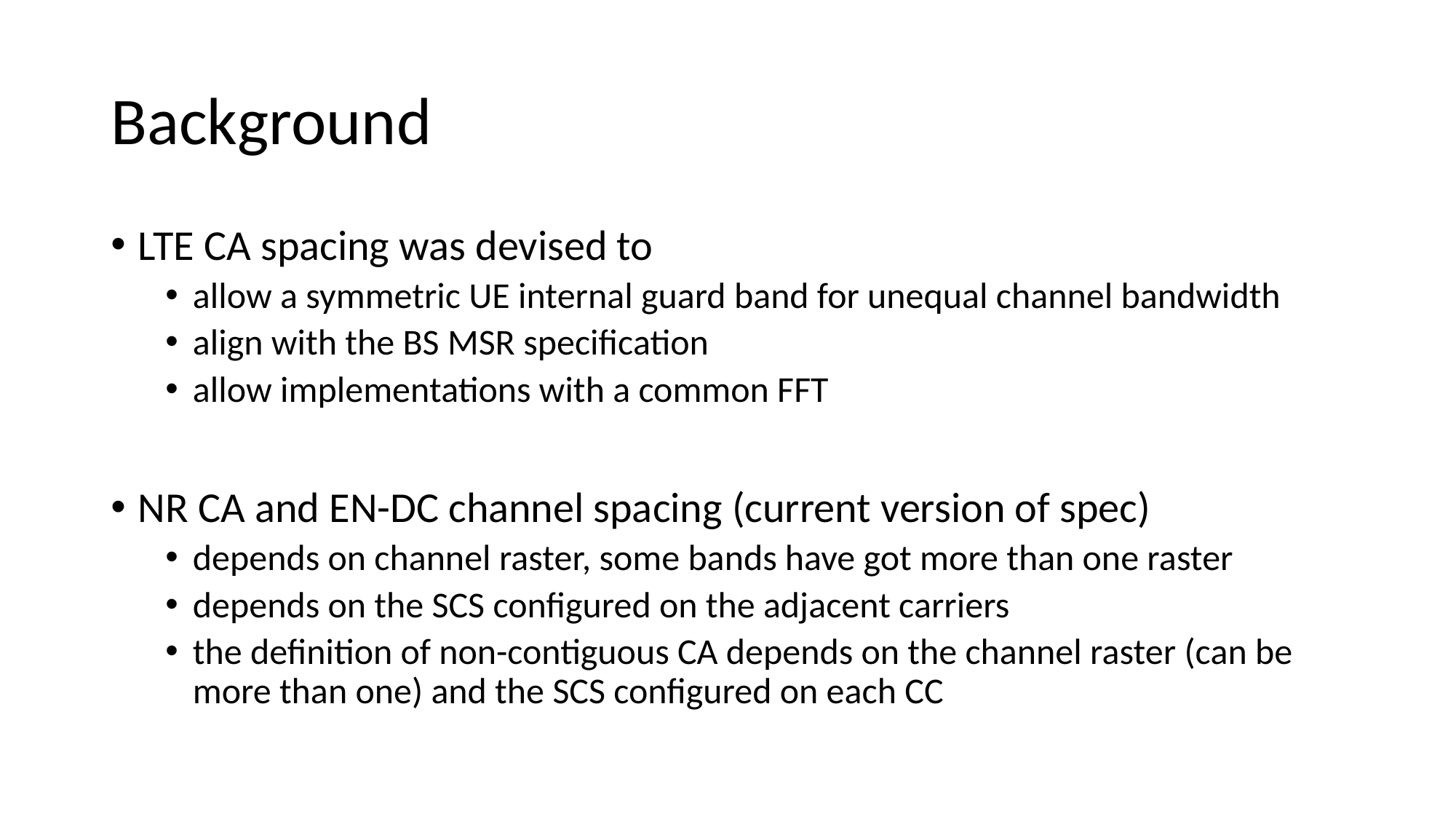

# Background
LTE CA spacing was devised to
allow a symmetric UE internal guard band for unequal channel bandwidth
align with the BS MSR specification
allow implementations with a common FFT

NR CA and EN-DC channel spacing (current version of spec)
depends on channel raster, some bands have got more than one raster
depends on the SCS configured on the adjacent carriers
the definition of non-contiguous CA depends on the channel raster (can be more than one) and the SCS configured on each CC